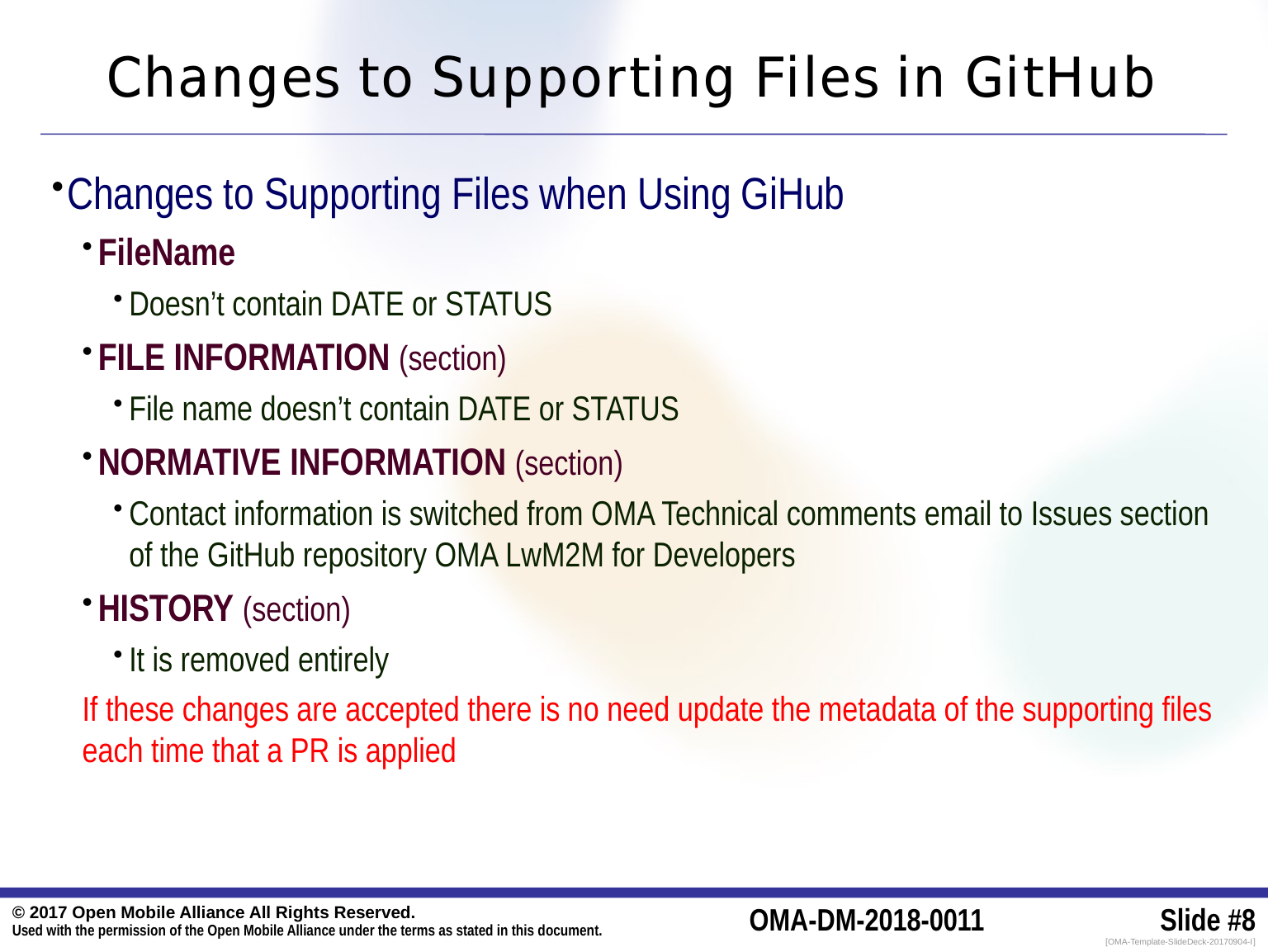

# Changes to Supporting Files in GitHub
Changes to Supporting Files when Using GiHub
FileName
Doesn’t contain DATE or STATUS
FILE INFORMATION (section)
File name doesn’t contain DATE or STATUS
NORMATIVE INFORMATION (section)
Contact information is switched from OMA Technical comments email to Issues section of the GitHub repository OMA LwM2M for Developers
HISTORY (section)
It is removed entirely
If these changes are accepted there is no need update the metadata of the supporting files each time that a PR is applied